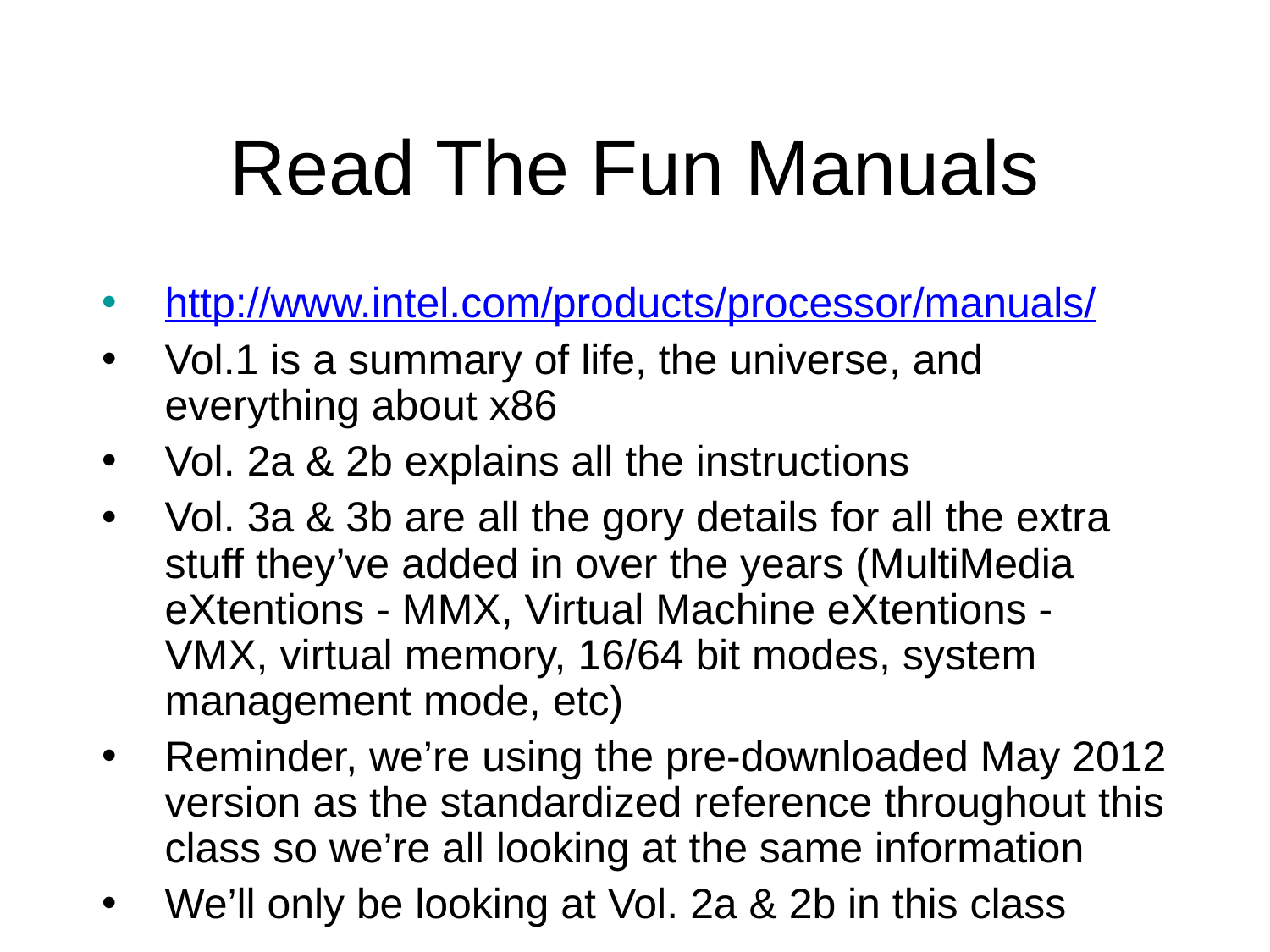

Read The Fun Manuals
http://www.intel.com/products/processor/manuals/
Vol.1 is a summary of life, the universe, and everything about x86
Vol. 2a & 2b explains all the instructions
Vol. 3a & 3b are all the gory details for all the extra stuff they’ve added in over the years (MultiMedia eXtentions - MMX, Virtual Machine eXtentions - VMX, virtual memory, 16/64 bit modes, system management mode, etc)
Reminder, we’re using the pre-downloaded May 2012 version as the standardized reference throughout this class so we’re all looking at the same information
We’ll only be looking at Vol. 2a & 2b in this class